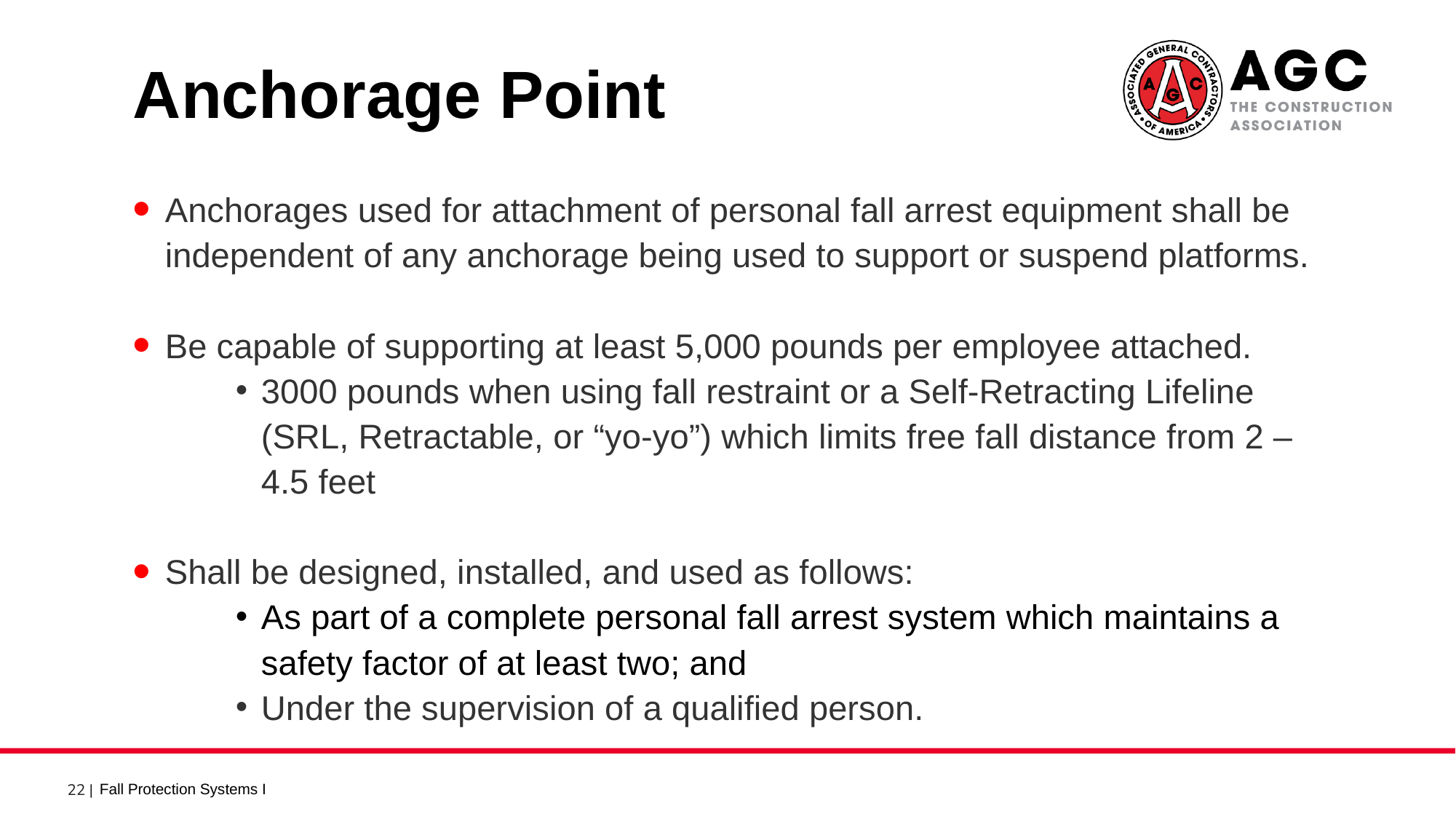

Anchorage Point 1
Anchorages used for attachment of personal fall arrest equipment shall be independent of any anchorage being used to support or suspend platforms.

Be capable of supporting at least 5,000 pounds per employee attached.
3000 pounds when using fall restraint or a Self-Retracting Lifeline (SRL, Retractable, or “yo-yo”) which limits free fall distance from 2 – 4.5 feet

Shall be designed, installed, and used as follows:
As part of a complete personal fall arrest system which maintains a safety factor of at least two; and
Under the supervision of a qualified person.
Fall Protection Systems I